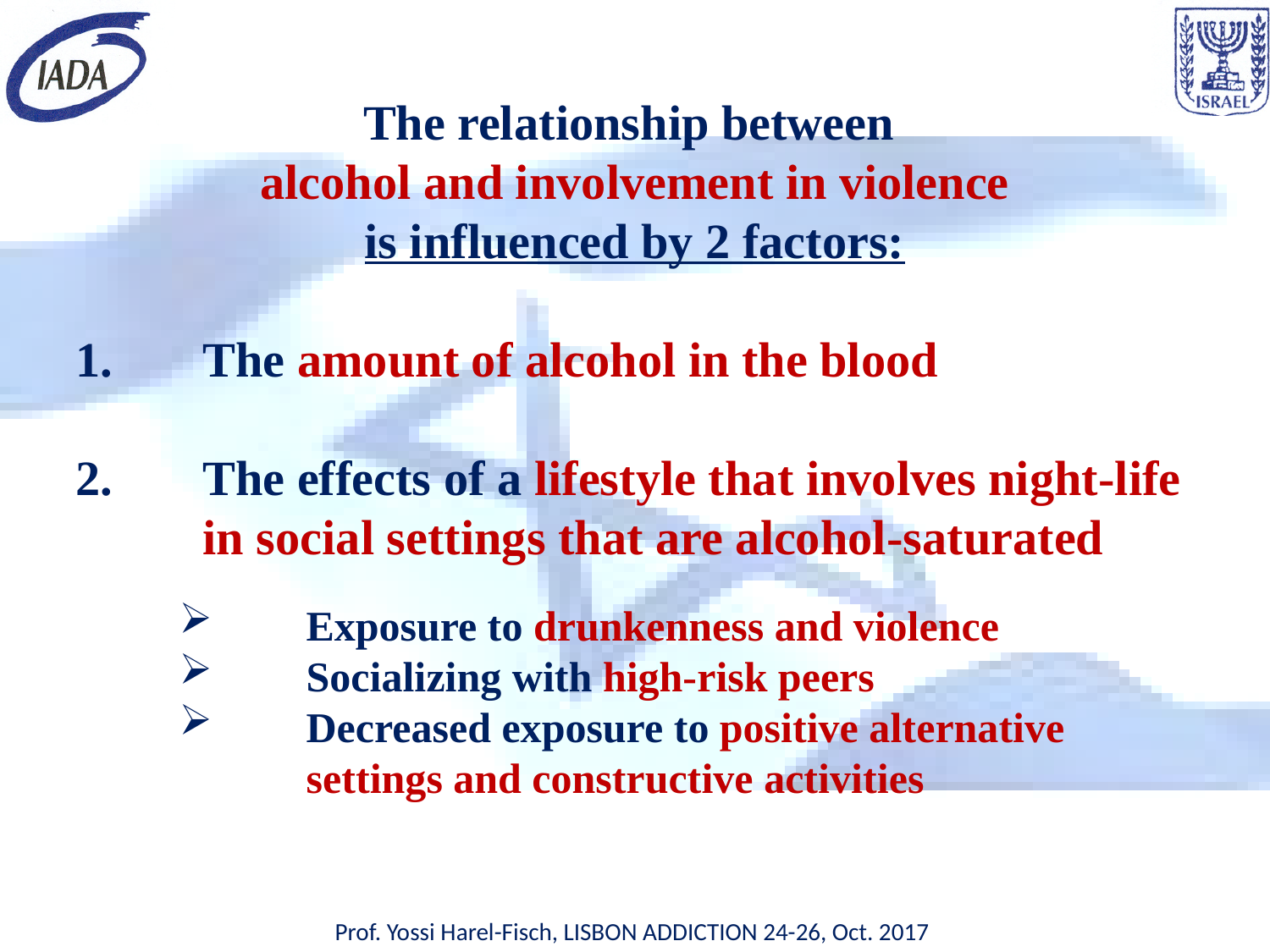

The relationship between
alcohol and involvement in violence
is influenced by 2 factors:

The amount of alcohol in the blood

The effects of a lifestyle that involves night-life in social settings that are alcohol-saturated

Exposure to drunkenness and violence
Socializing with high-risk peers
Decreased exposure to positive alternative settings and constructive activities
Prof. Yossi Harel-Fisch, LISBON ADDICTION 24-26, Oct. 2017